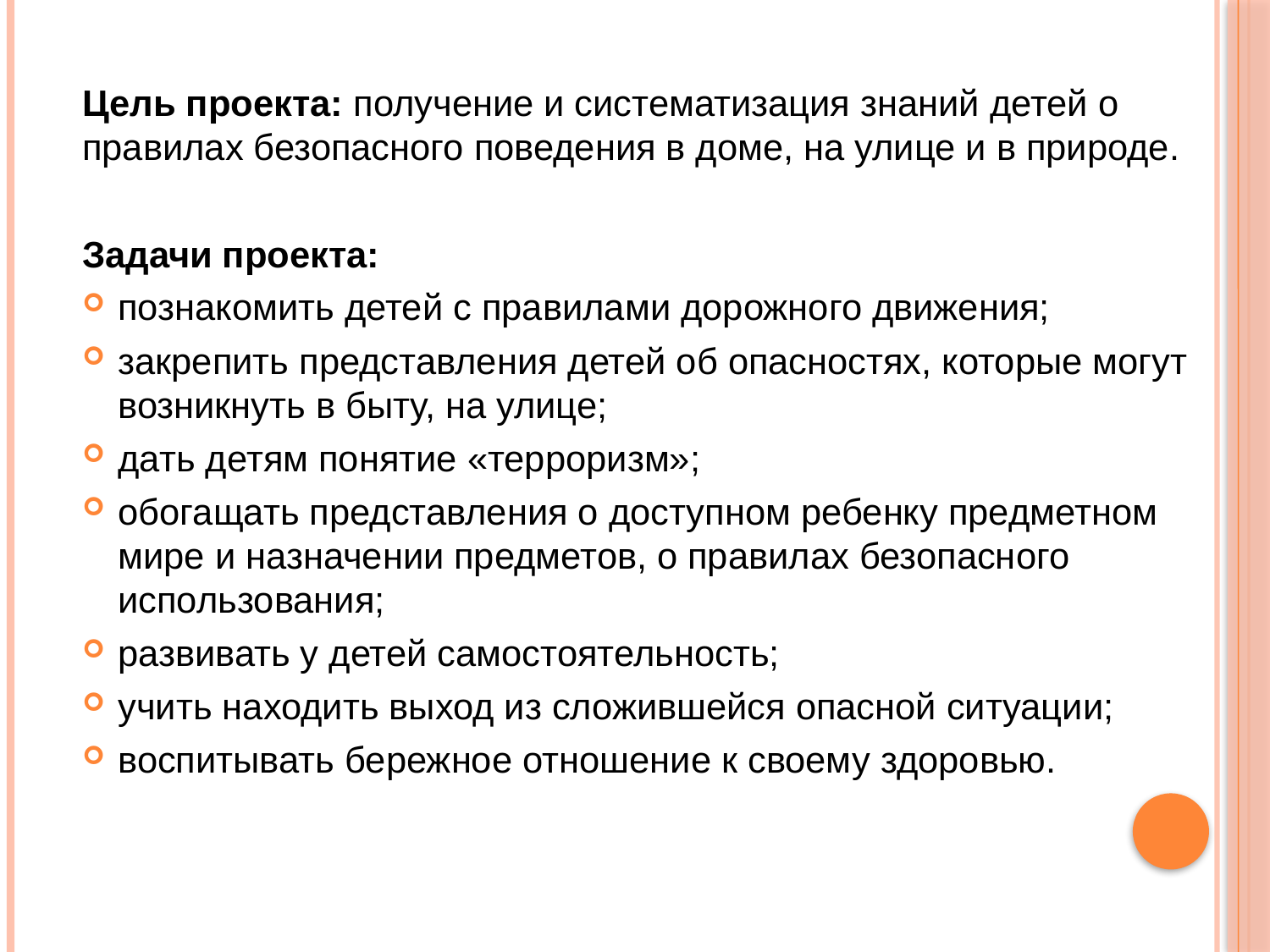

Цель проекта: получение и систематизация знаний детей о правилах безопасного поведения в доме, на улице и в природе.

Задачи проекта:
познакомить детей с правилами дорожного движения;
закрепить представления детей об опасностях, которые могут возникнуть в быту, на улице;
дать детям понятие «терроризм»;
обогащать представления о доступном ребенку предметном мире и назначении предметов, о правилах безопасного использования;
развивать у детей самостоятельность;
учить находить выход из сложившейся опасной ситуации;
воспитывать бережное отношение к своему здоровью.